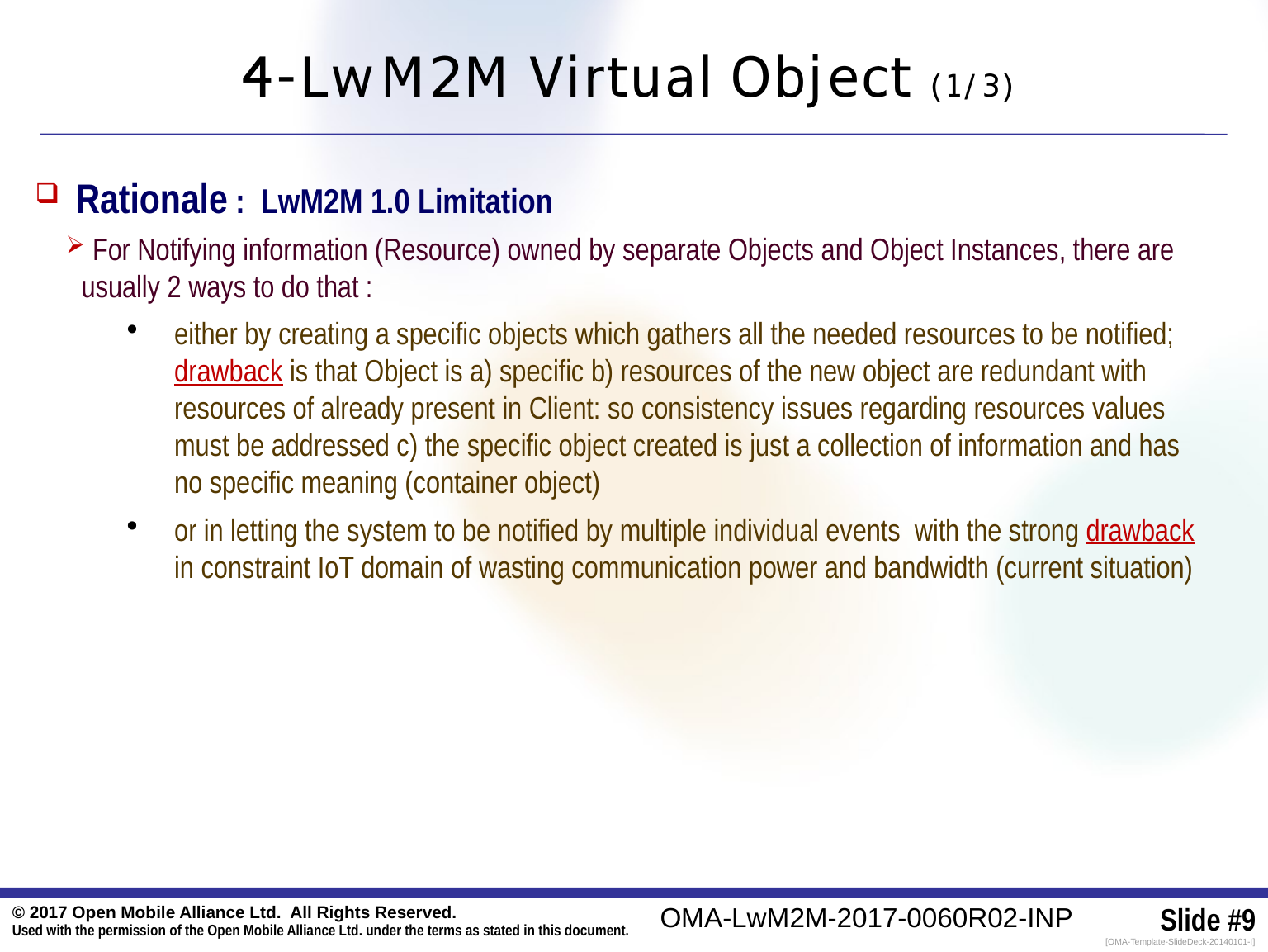

4-LwM2M Virtual Object (1/3)
  Rationale :  LwM2M 1.0 Limitation
 For Notifying information (Resource) owned by separate Objects and Object Instances, there are usually 2 ways to do that :
either by creating a specific objects which gathers all the needed resources to be notified; drawback is that Object is a) specific b) resources of the new object are redundant with resources of already present in Client: so consistency issues regarding resources values must be addressed c) the specific object created is just a collection of information and has no specific meaning (container object)
or in letting the system to be notified by multiple individual events  with the strong drawback  in constraint IoT domain of wasting communication power and bandwidth (current situation)